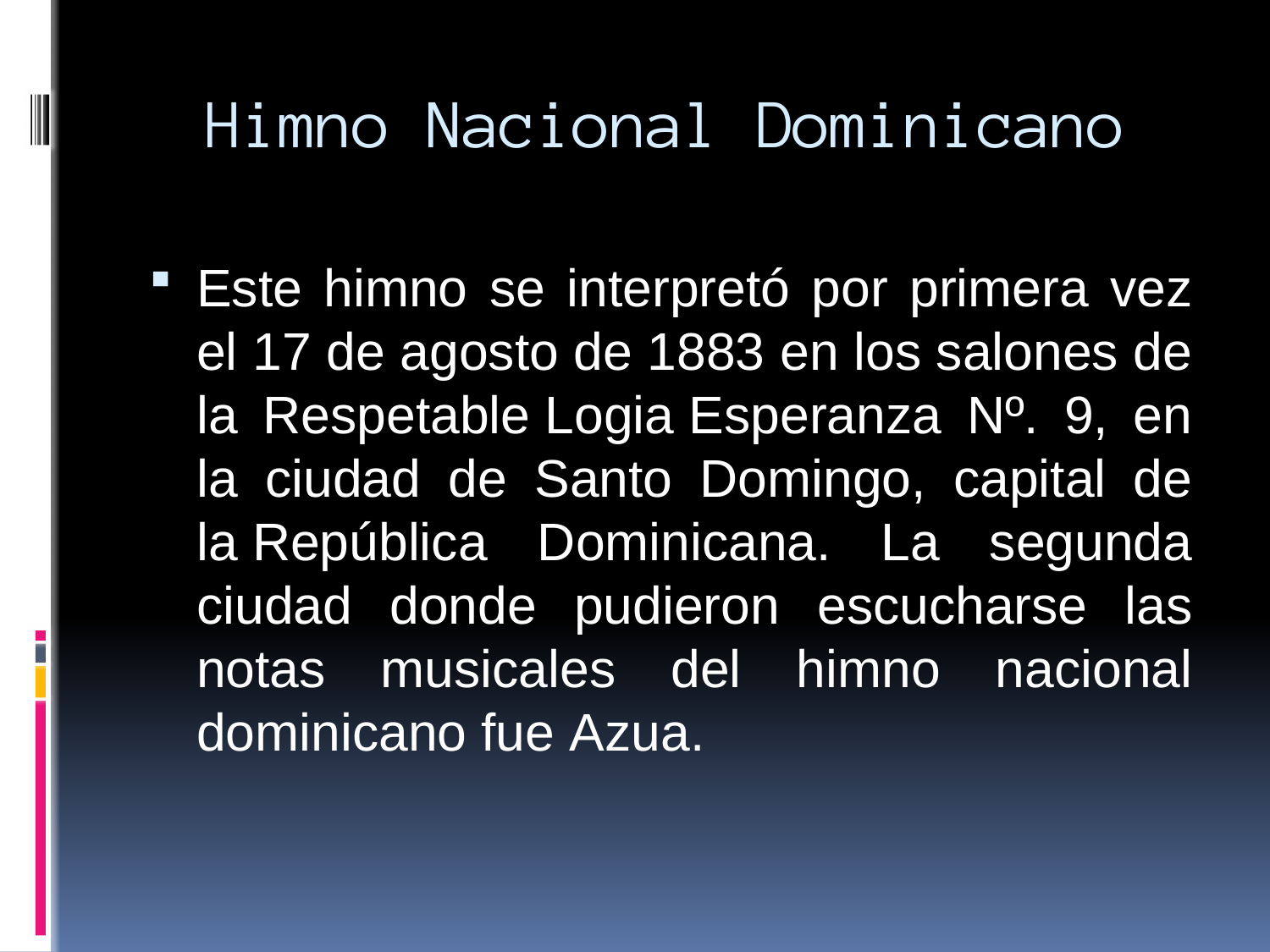

# Himno Nacional Dominicano
Este himno se interpretó por primera vez el 17 de agosto de 1883 en los salones de la Respetable Logia Esperanza Nº. 9, en la ciudad de Santo Domingo, capital de la República Dominicana. La segunda ciudad donde pudieron escucharse las notas musicales del himno nacional dominicano fue Azua.